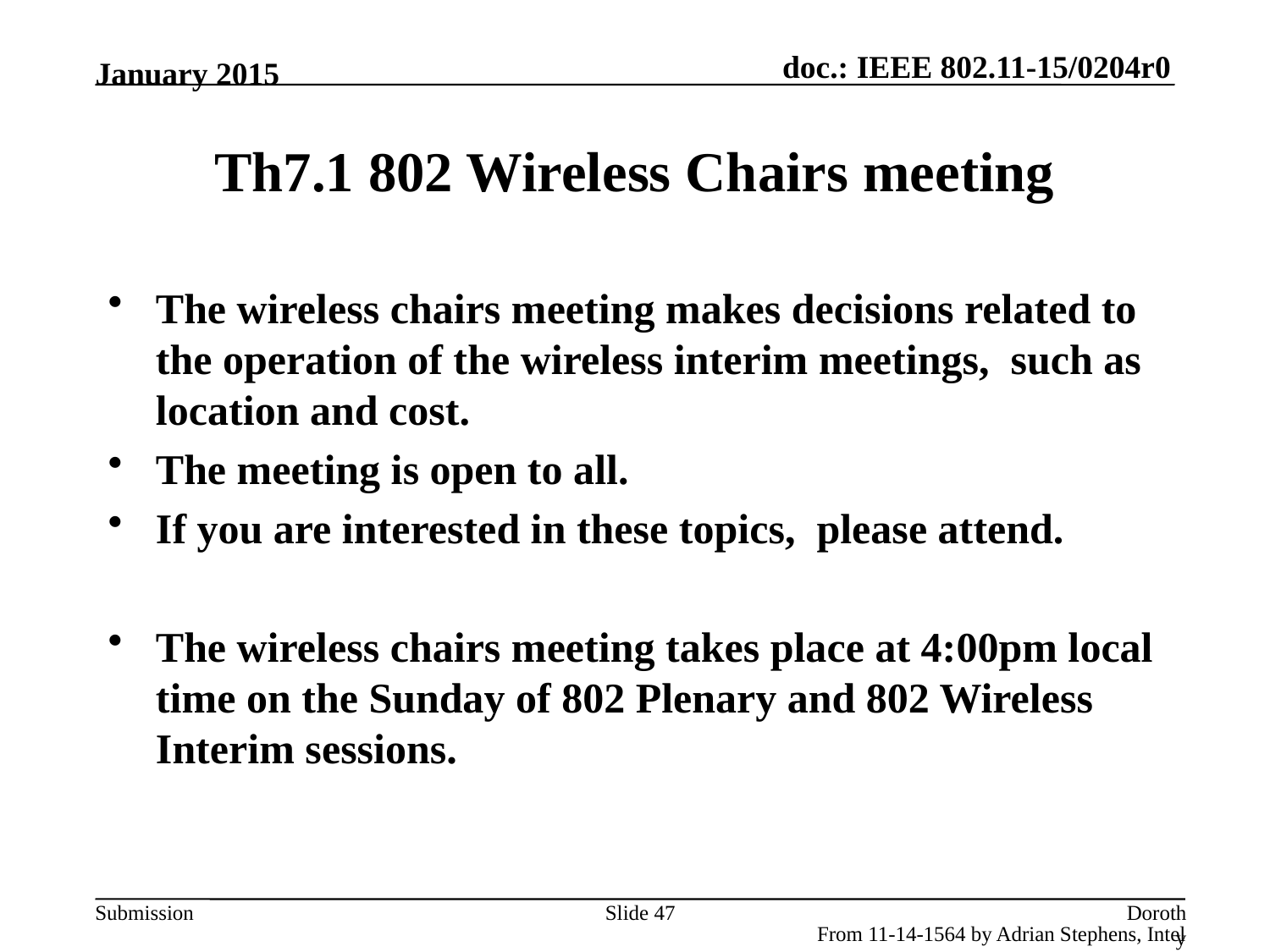

January 2015
# Th7.1 802 Wireless Chairs meeting
The wireless chairs meeting makes decisions related to the operation of the wireless interim meetings,  such as location and cost.
The meeting is open to all.
If you are interested in these topics,  please attend.

The wireless chairs meeting takes place at 4:00pm local time on the Sunday of 802 Plenary and 802 Wireless Interim sessions.
Slide 47
Dorothy Stanley, Aruba Networks
From 11-14-1564 by Adrian Stephens, Intel